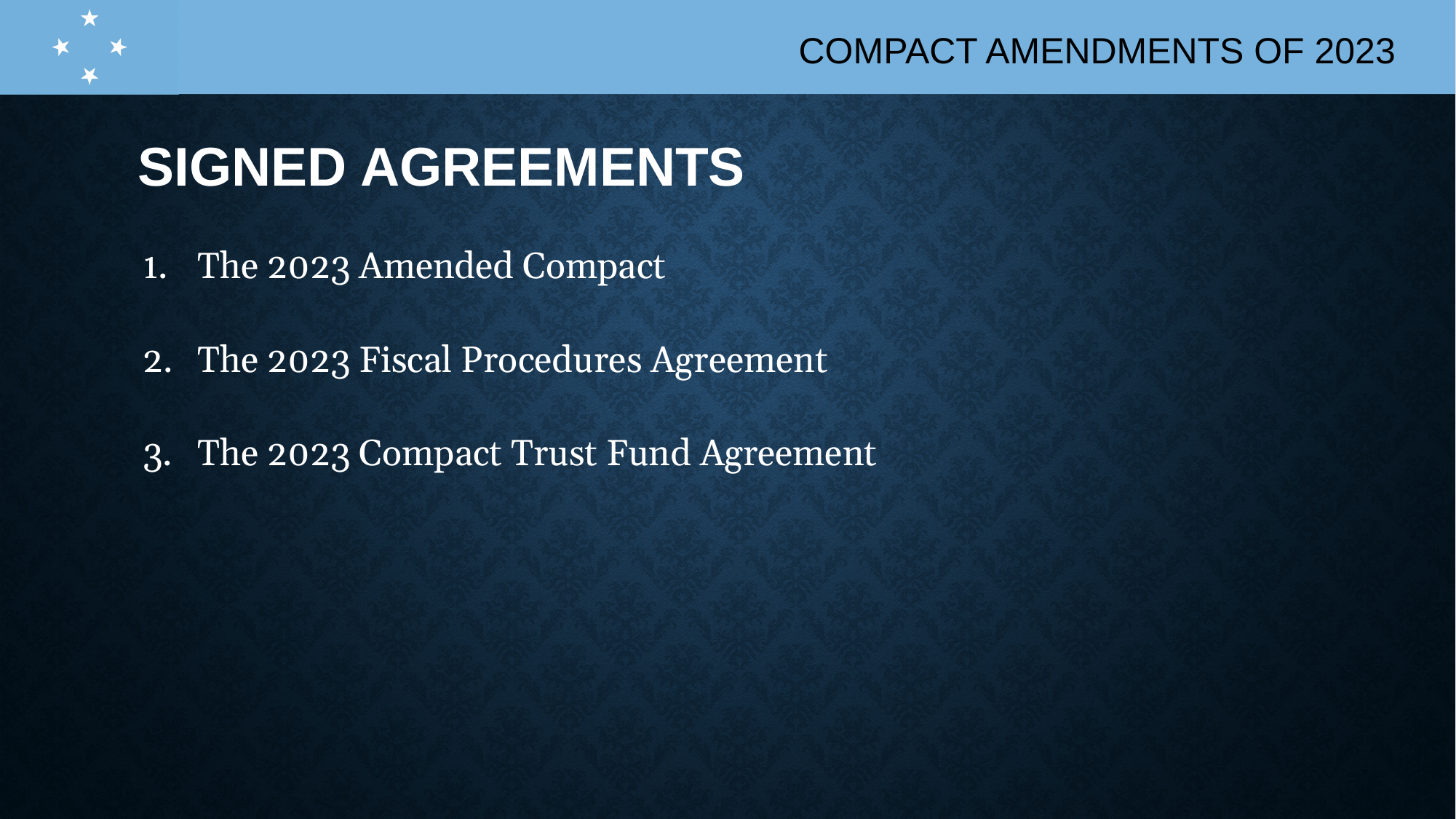

# Signed Agreements

The 2023 Amended Compact

The 2023 Fiscal Procedures Agreement

The 2023 Compact Trust Fund Agreement